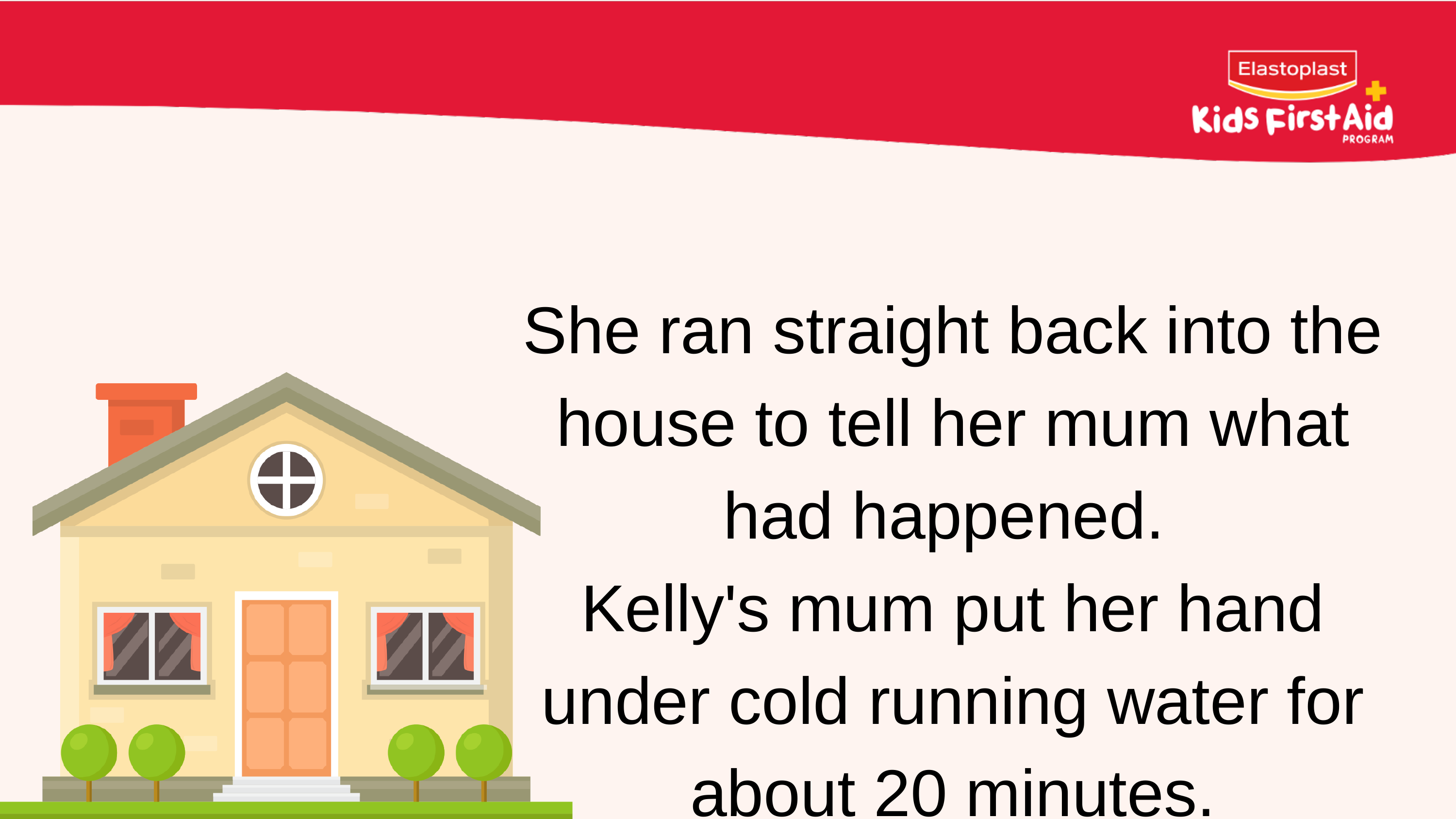

She ran straight back into the house to tell her mum what had happened.
Kelly's mum put her hand under cold running water for about 20 minutes.

32